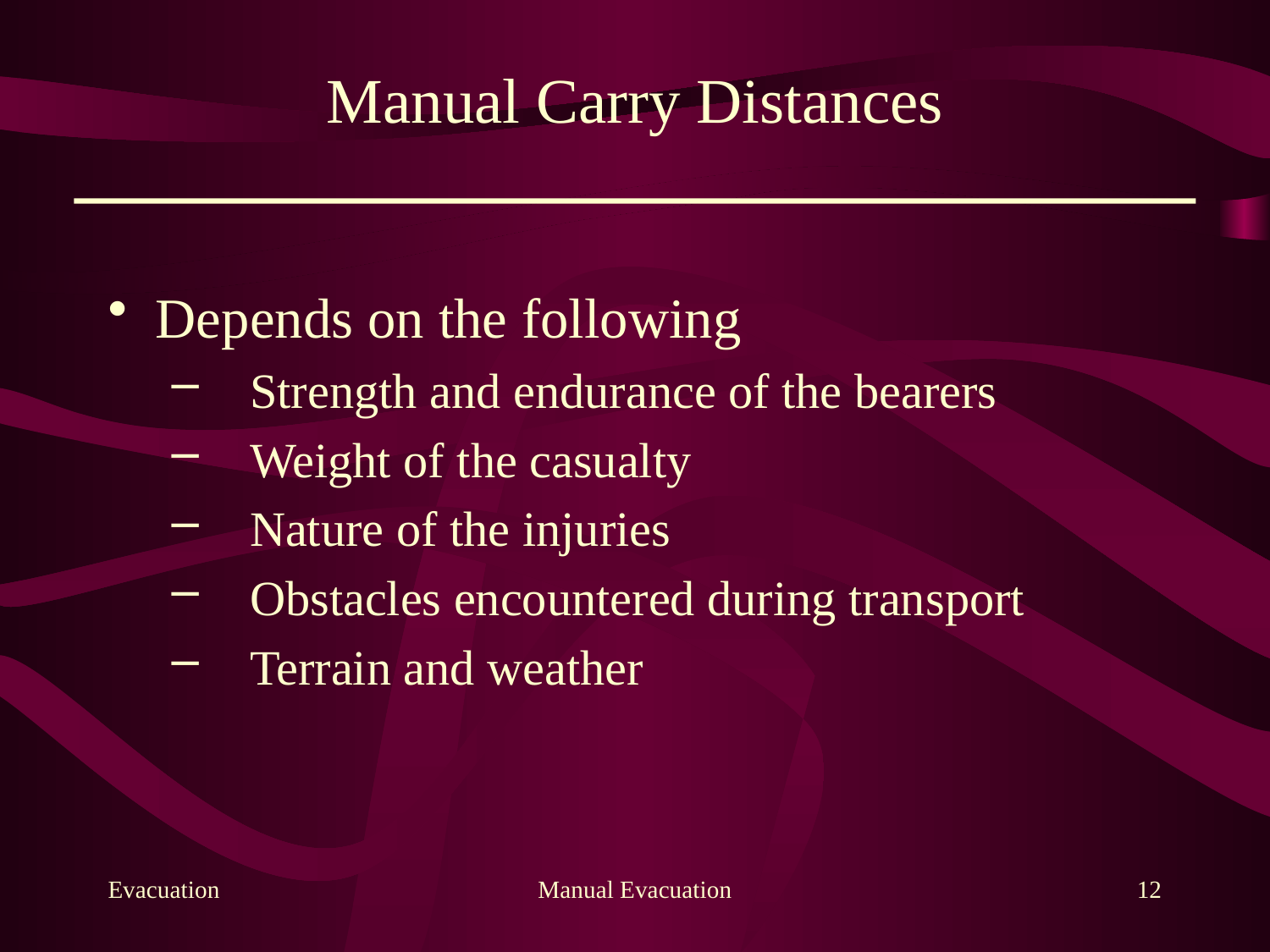

# Manual Carry Distances

Depends on the following
Strength and endurance of the bearers
Weight of the casualty
Nature of the injuries
Obstacles encountered during transport
Terrain and weather
Evacuation
Manual Evacuation
12